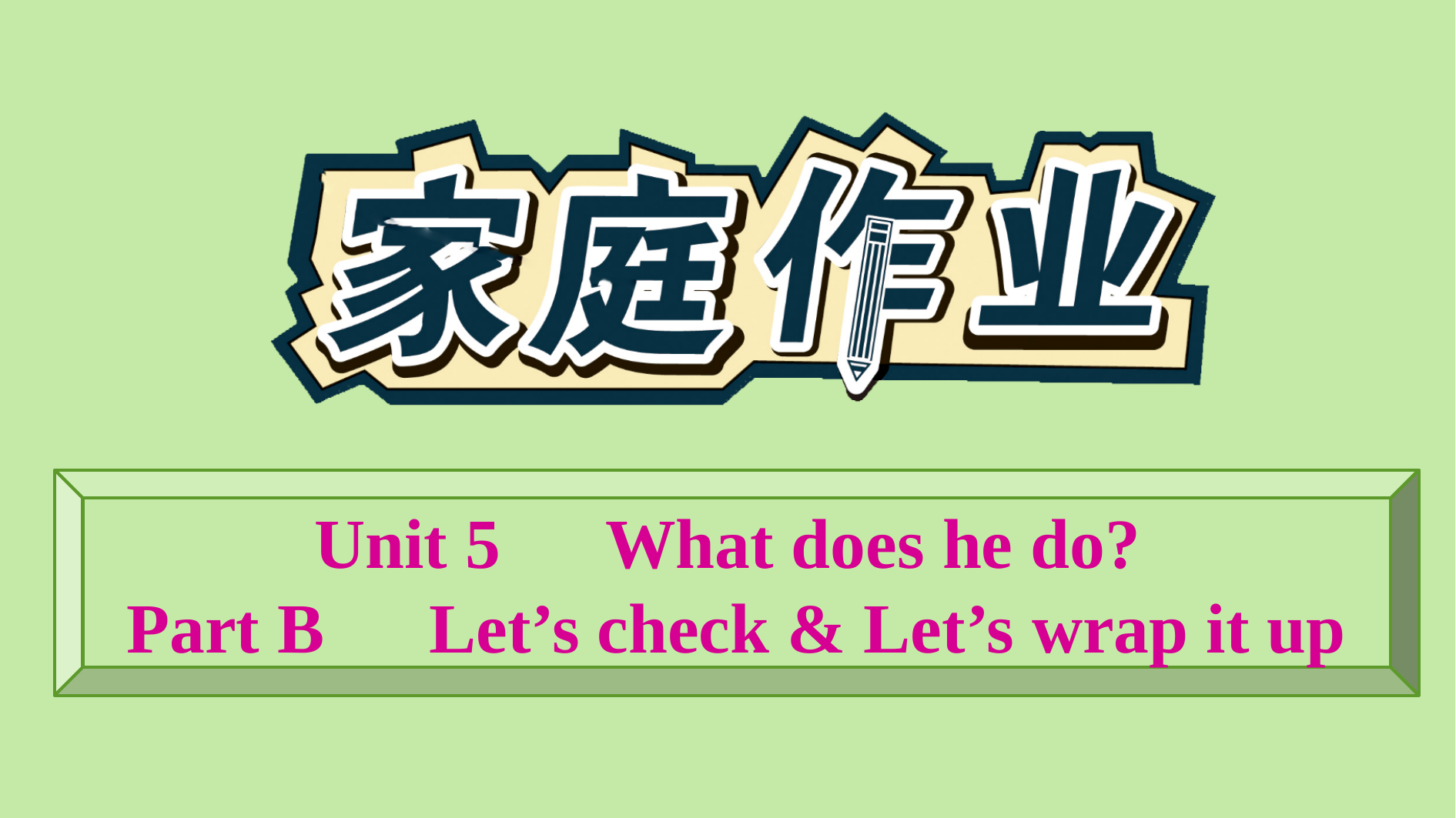

Unit 5　What does he do?
Part B　Let’s check & Let’s wrap it up